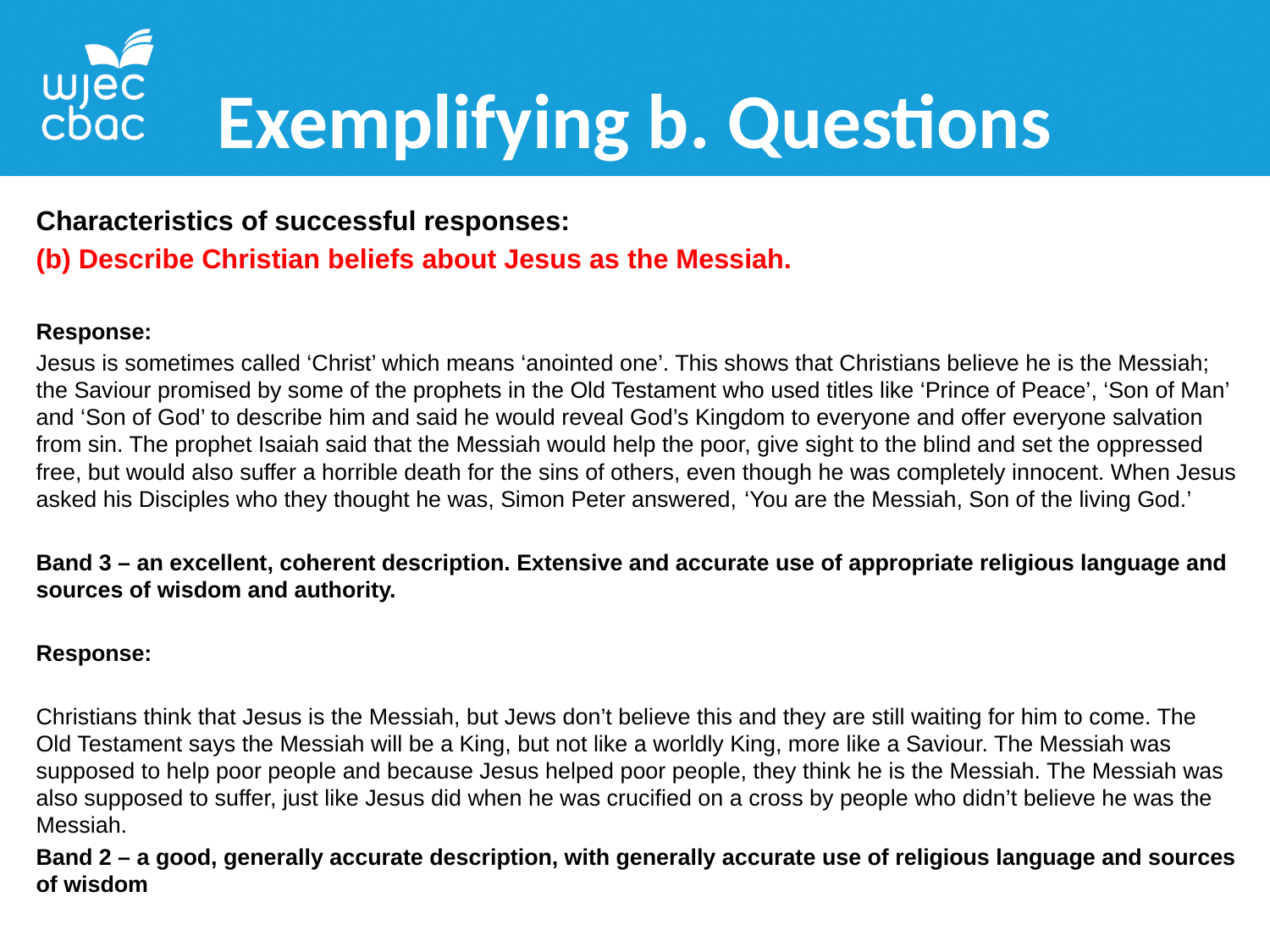

# Exemplifying b. Questions
Characteristics of successful responses:
(b) Describe Christian beliefs about Jesus as the Messiah.

Response:
Jesus is sometimes called ‘Christ’ which means ‘anointed one’. This shows that Christians believe he is the Messiah; the Saviour promised by some of the prophets in the Old Testament who used titles like ‘Prince of Peace’, ‘Son of Man’ and ‘Son of God’ to describe him and said he would reveal God’s Kingdom to everyone and offer everyone salvation from sin. The prophet Isaiah said that the Messiah would help the poor, give sight to the blind and set the oppressed free, but would also suffer a horrible death for the sins of others, even though he was completely innocent. When Jesus asked his Disciples who they thought he was, Simon Peter answered, ‘You are the Messiah, Son of the living God.’

Band 3 – an excellent, coherent description. Extensive and accurate use of appropriate religious language and sources of wisdom and authority.

Response:

Christians think that Jesus is the Messiah, but Jews don’t believe this and they are still waiting for him to come. The Old Testament says the Messiah will be a King, but not like a worldly King, more like a Saviour. The Messiah was supposed to help poor people and because Jesus helped poor people, they think he is the Messiah. The Messiah was also supposed to suffer, just like Jesus did when he was crucified on a cross by people who didn’t believe he was the Messiah.
Band 2 – a good, generally accurate description, with generally accurate use of religious language and sources of wisdom